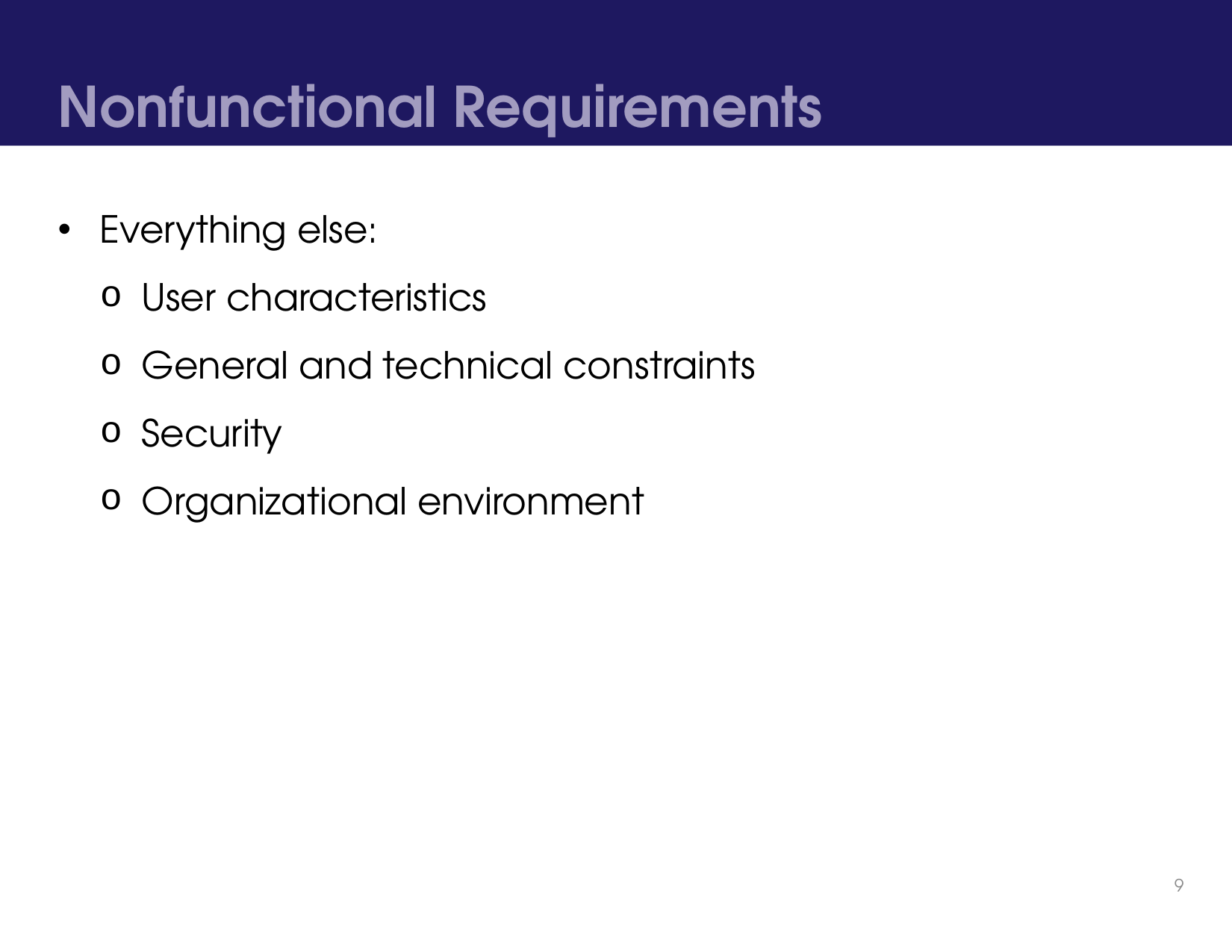

# Nonfunctional Requirements
Everything else:
User characteristics
General and technical constraints
Security
Organizational environment

9